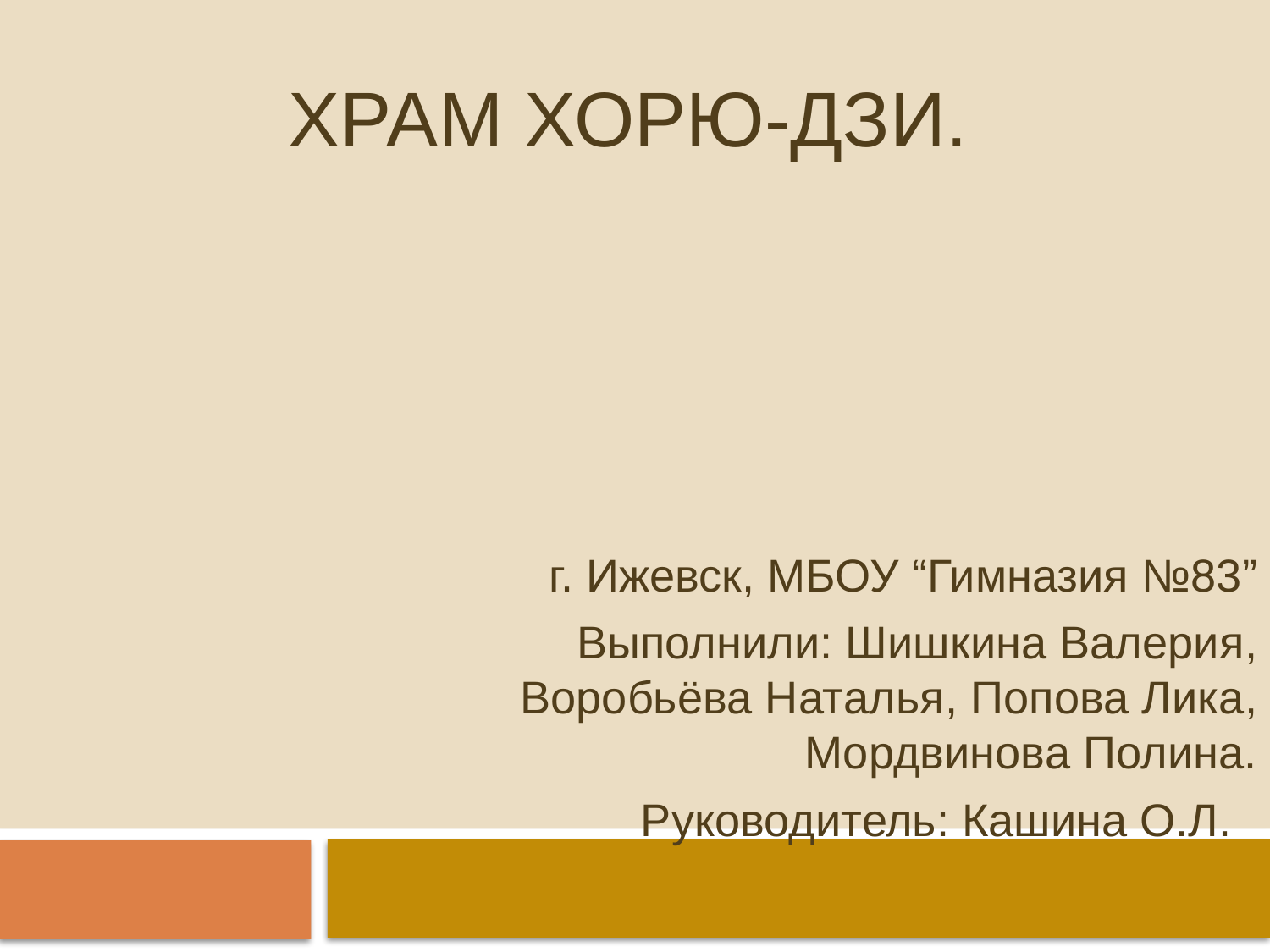

# Храм Хорю-дзи.
г. Ижевск, МБОУ “Гимназия №83”
Выполнили: Шишкина Валерия, Воробьёва Наталья, Попова Лика, Мордвинова Полина.
Руководитель: Кашина О.Л.